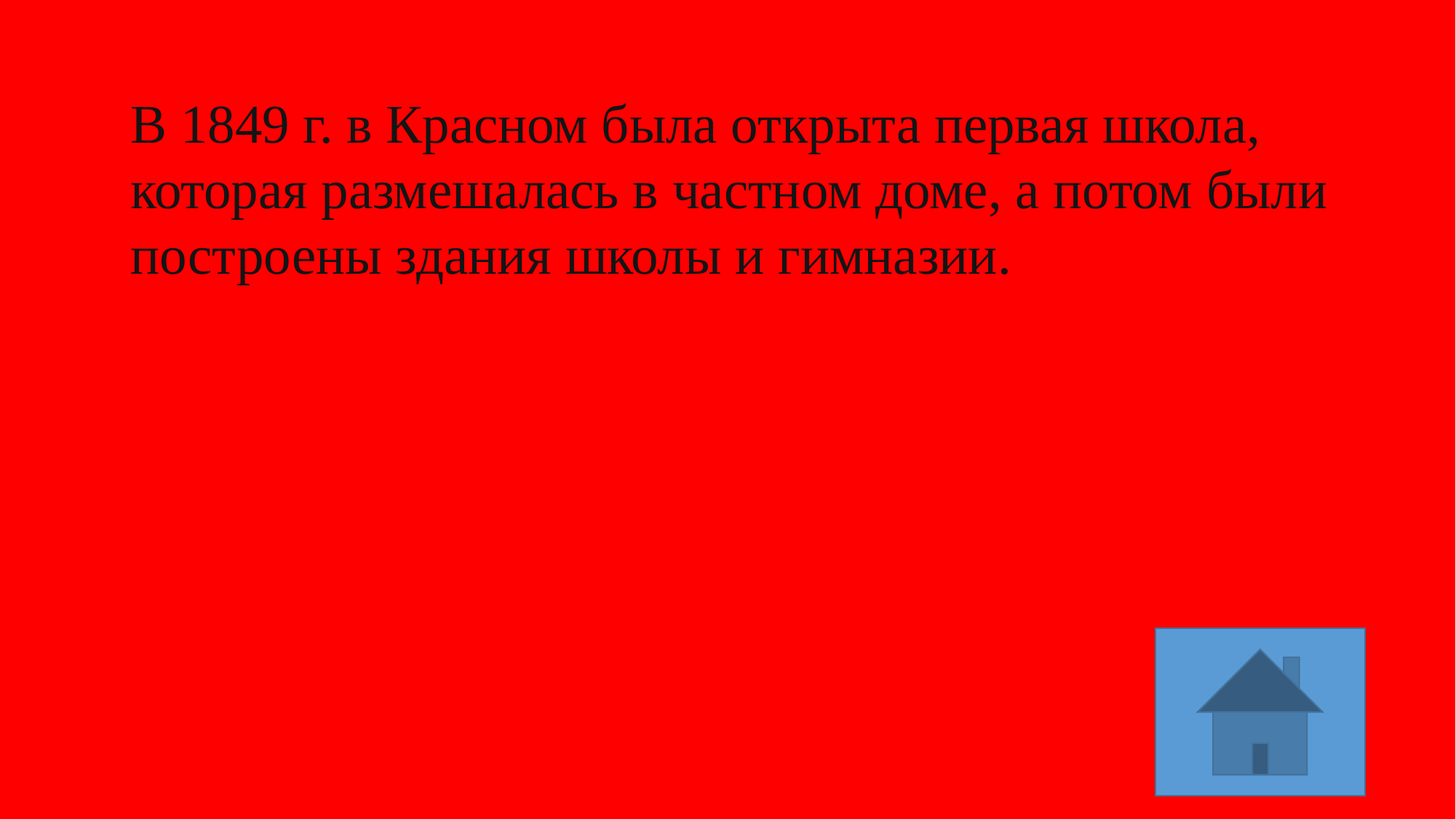

В 1849 г. в Красном была открыта первая школа, которая размешалась в частном доме, а потом были построены здания школы и гимназии.